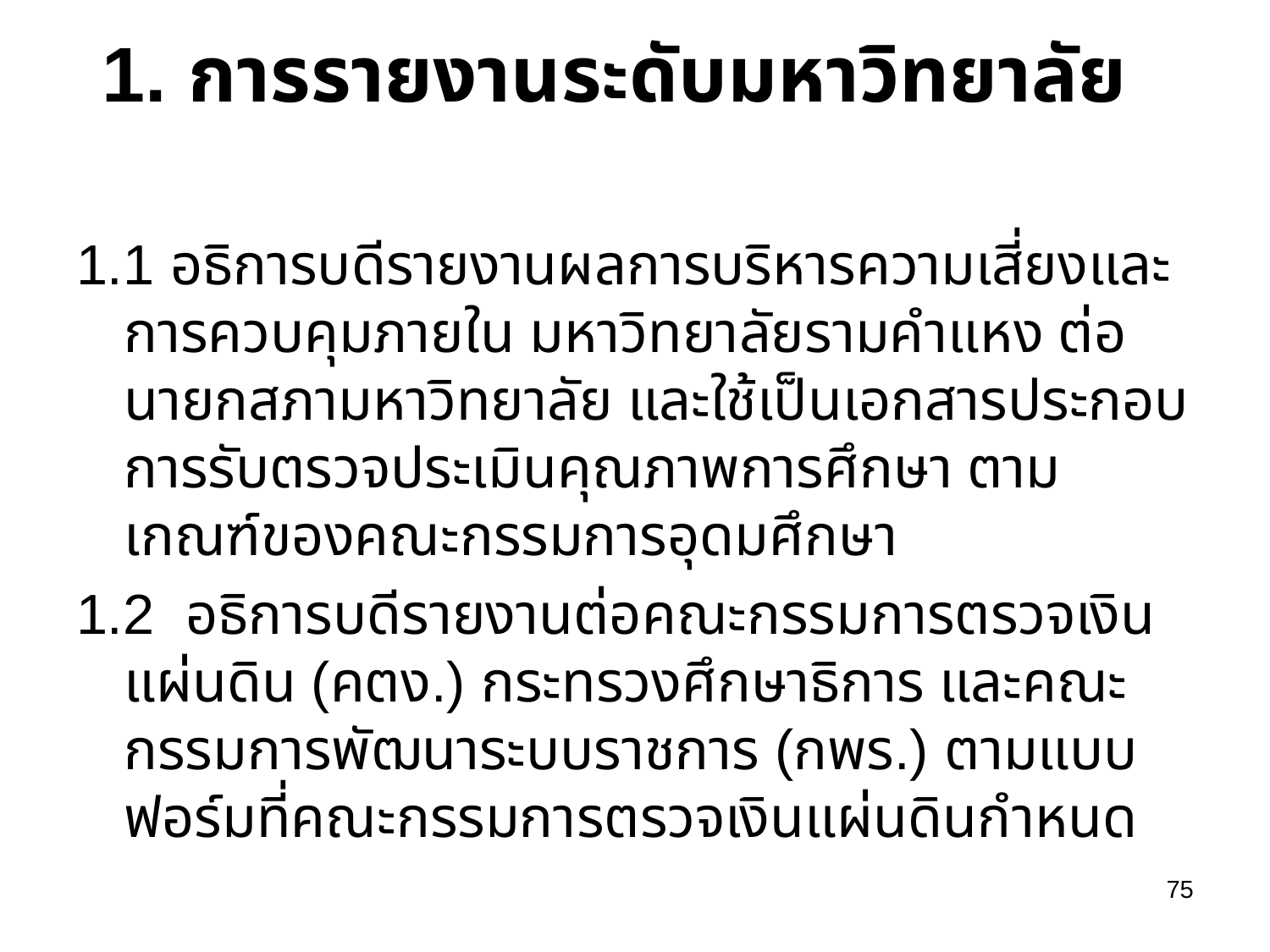

# 1. การรายงานระดับมหาวิทยาลัย
1.1 อธิการบดีรายงานผลการบริหารความเสี่ยงและการควบคุมภายใน มหาวิทยาลัยรามคำแหง ต่อนายกสภามหาวิทยาลัย และใช้เป็นเอกสารประกอบการรับตรวจประเมินคุณภาพการศึกษา ตามเกณฑ์ของคณะกรรมการอุดมศึกษา
1.2  อธิการบดีรายงานต่อคณะกรรมการตรวจเงินแผ่นดิน (คตง.) กระทรวงศึกษาธิการ และคณะกรรมการพัฒนาระบบราชการ (กพร.) ตามแบบฟอร์มที่คณะกรรมการตรวจเงินแผ่นดินกำหนด

75